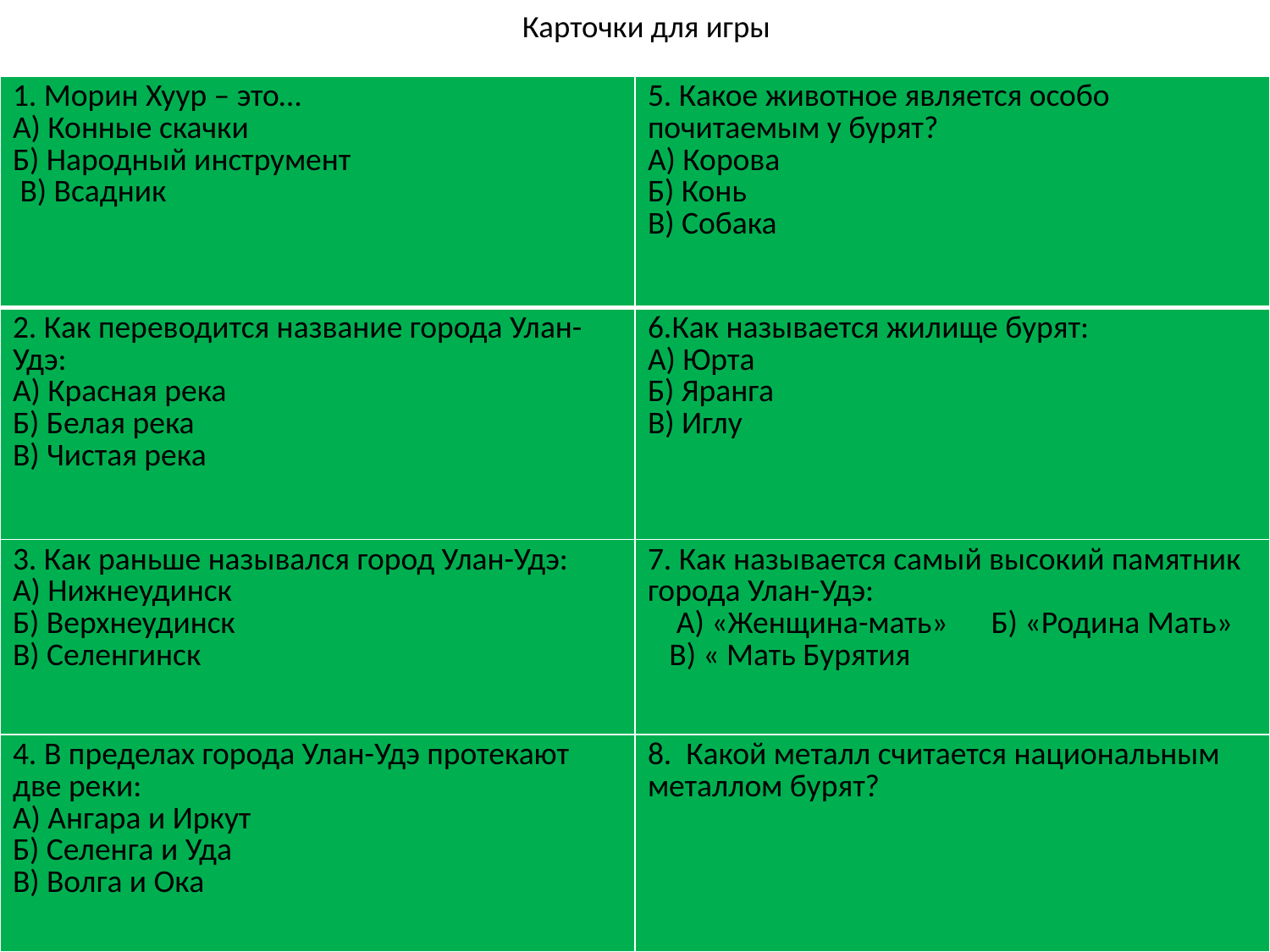

# Карточки для игры
| 1. Морин Хуур – это… А) Конные скачки Б) Народный инструмент В) Всадник | 5. Какое животное является особо почитаемым у бурят? А) Корова Б) Конь В) Собака |
| --- | --- |
| 2. Как переводится название города Улан-Удэ: А) Красная река Б) Белая река В) Чистая река | 6.Как называется жилище бурят: А) Юрта Б) Яранга В) Иглу |
| 3. Как раньше назывался город Улан-Удэ: А) Нижнеудинск Б) Верхнеудинск В) Селенгинск | 7. Как называется самый высокий памятник города Улан-Удэ: А) «Женщина-мать» Б) «Родина Мать» В) « Мать Бурятия |
| 4. В пределах города Улан-Удэ протекают две реки: А) Ангара и Иркут Б) Селенга и Уда В) Волга и Ока | 8. Какой металл считается национальным металлом бурят? |